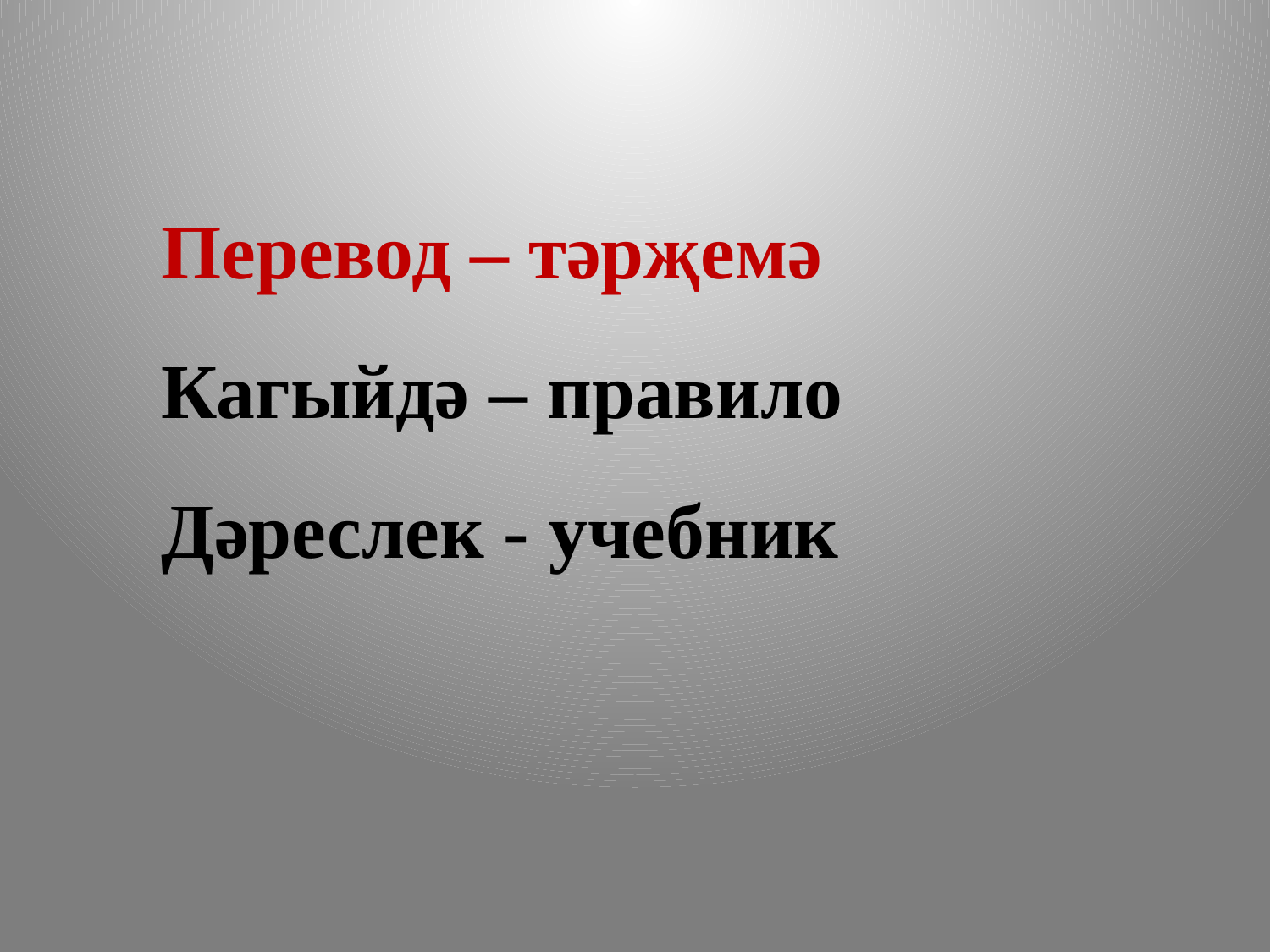

Перевод – тәрҗемә
Кагыйдә – правило
Дәреслек - учебник